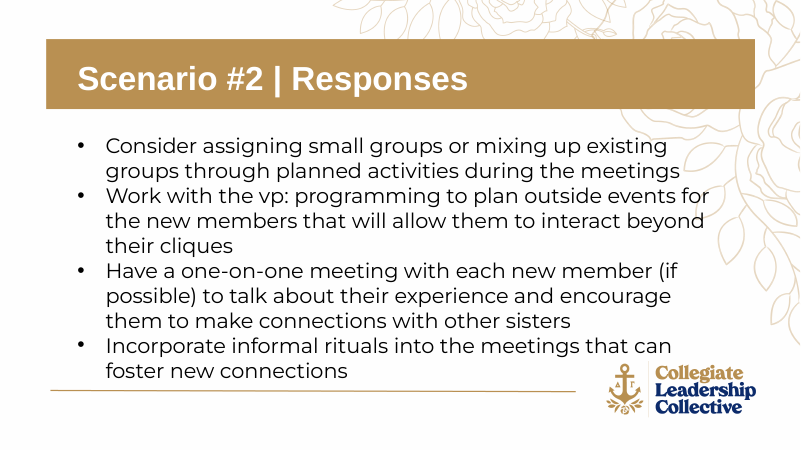

Scenario #2 | Responses
Consider assigning small groups or mixing up existing groups through planned activities during the meetings
Work with the vp: programming to plan outside events for the new members that will allow them to interact beyond their cliques
Have a one-on-one meeting with each new member (if possible) to talk about their experience and encourage them to make connections with other sisters
Incorporate informal rituals into the meetings that can foster new connections